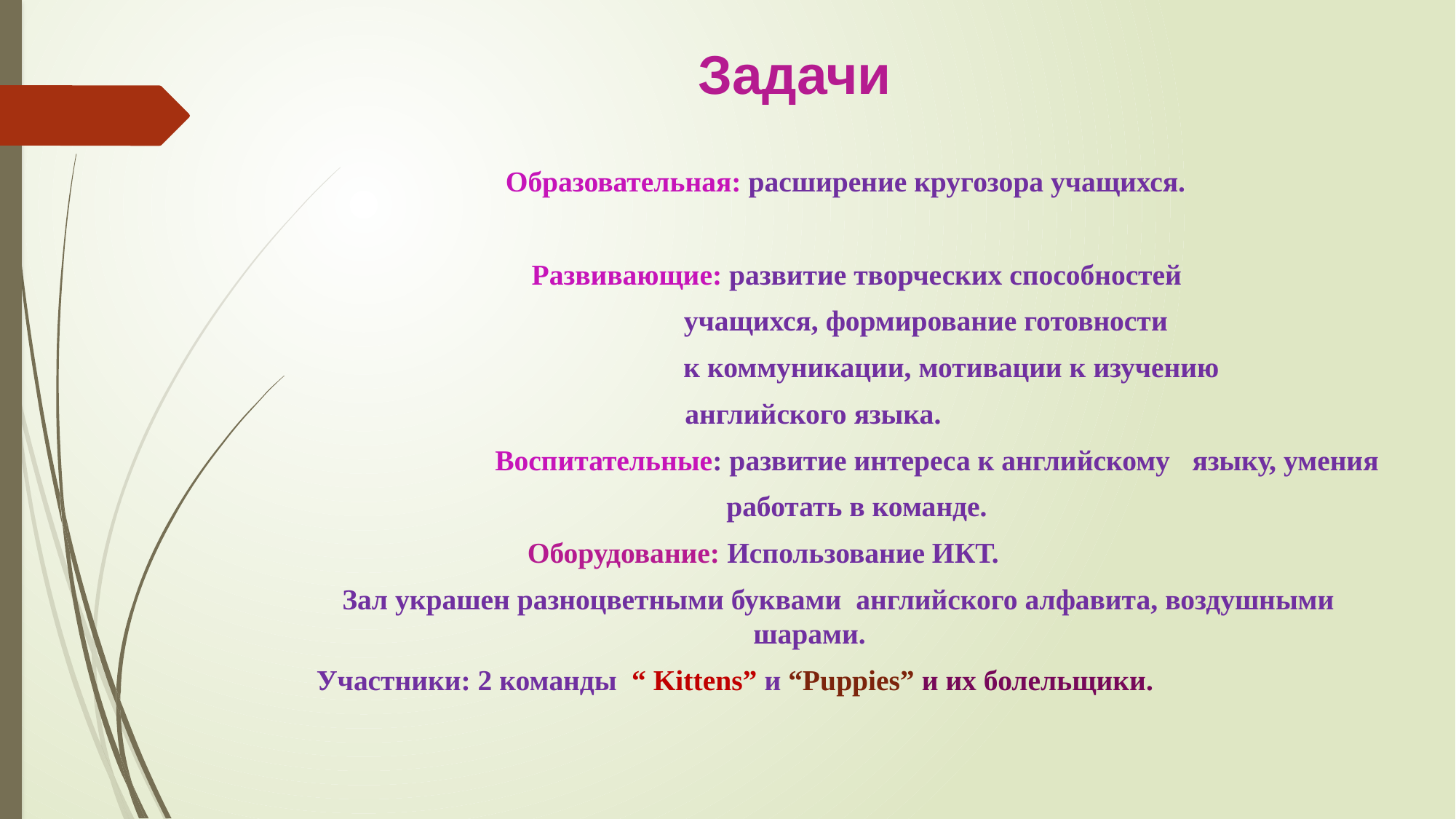

# Задачи
                                     Образовательная: расширение кругозора учащихся.

              Развивающие: развитие творческих способностей
                                учащихся, формирование готовности
                                      к коммуникации, мотивации к изучению
английского языка.
                                  Воспитательные: развитие интереса к английскому   языку, умения
            работать в команде.
                                        Оборудование: Использование ИКТ.
       Зал украшен разноцветными буквами  английского алфавита, воздушными шарами.
           Участники: 2 команды  “ Kittens” и “Puppies” и их болельщики.